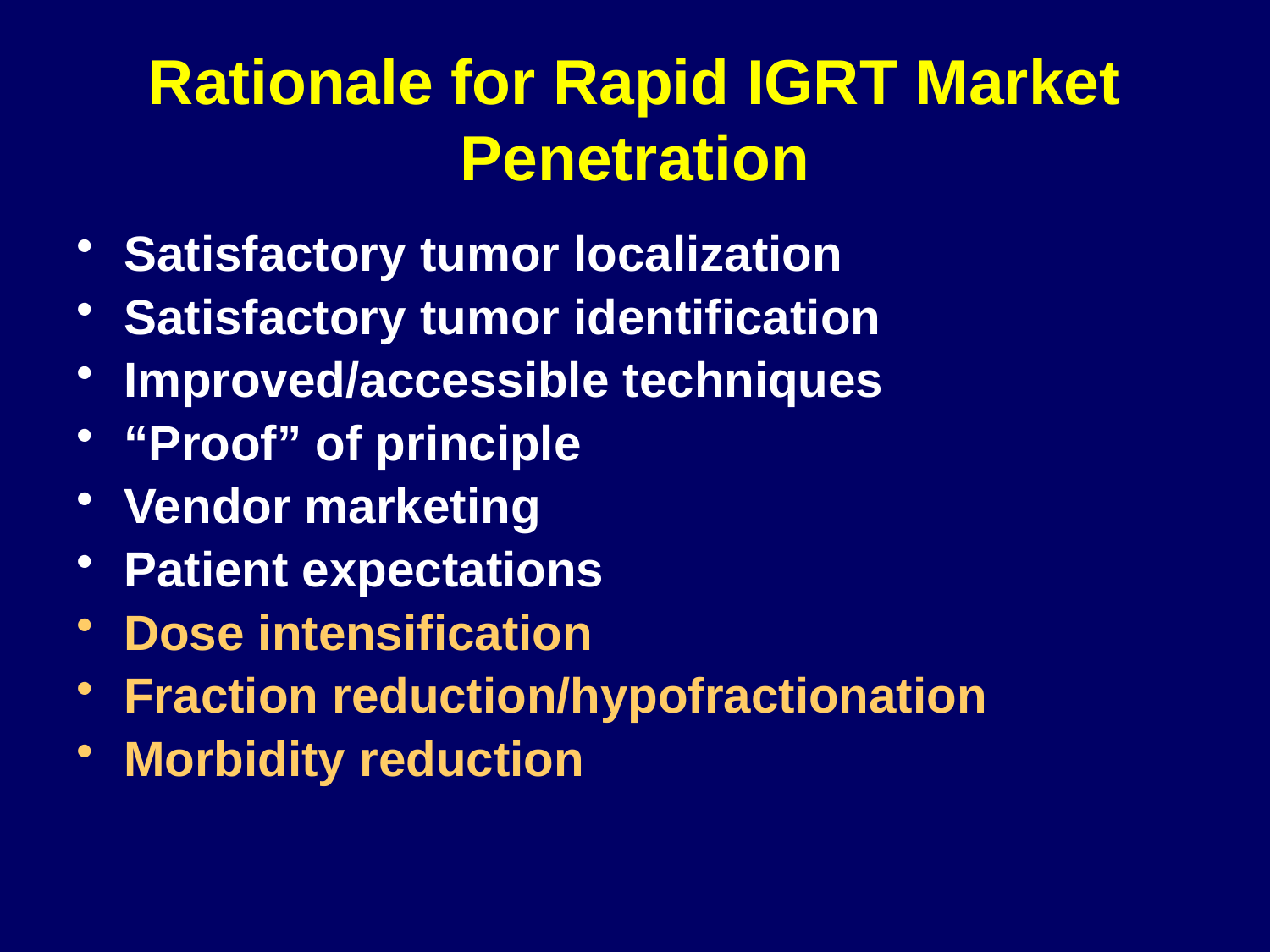

# Rationale for Rapid IGRT Market Penetration
Satisfactory tumor localization
Satisfactory tumor identification
Improved/accessible techniques
“Proof” of principle
Vendor marketing
Patient expectations
Dose intensification
Fraction reduction/hypofractionation
Morbidity reduction